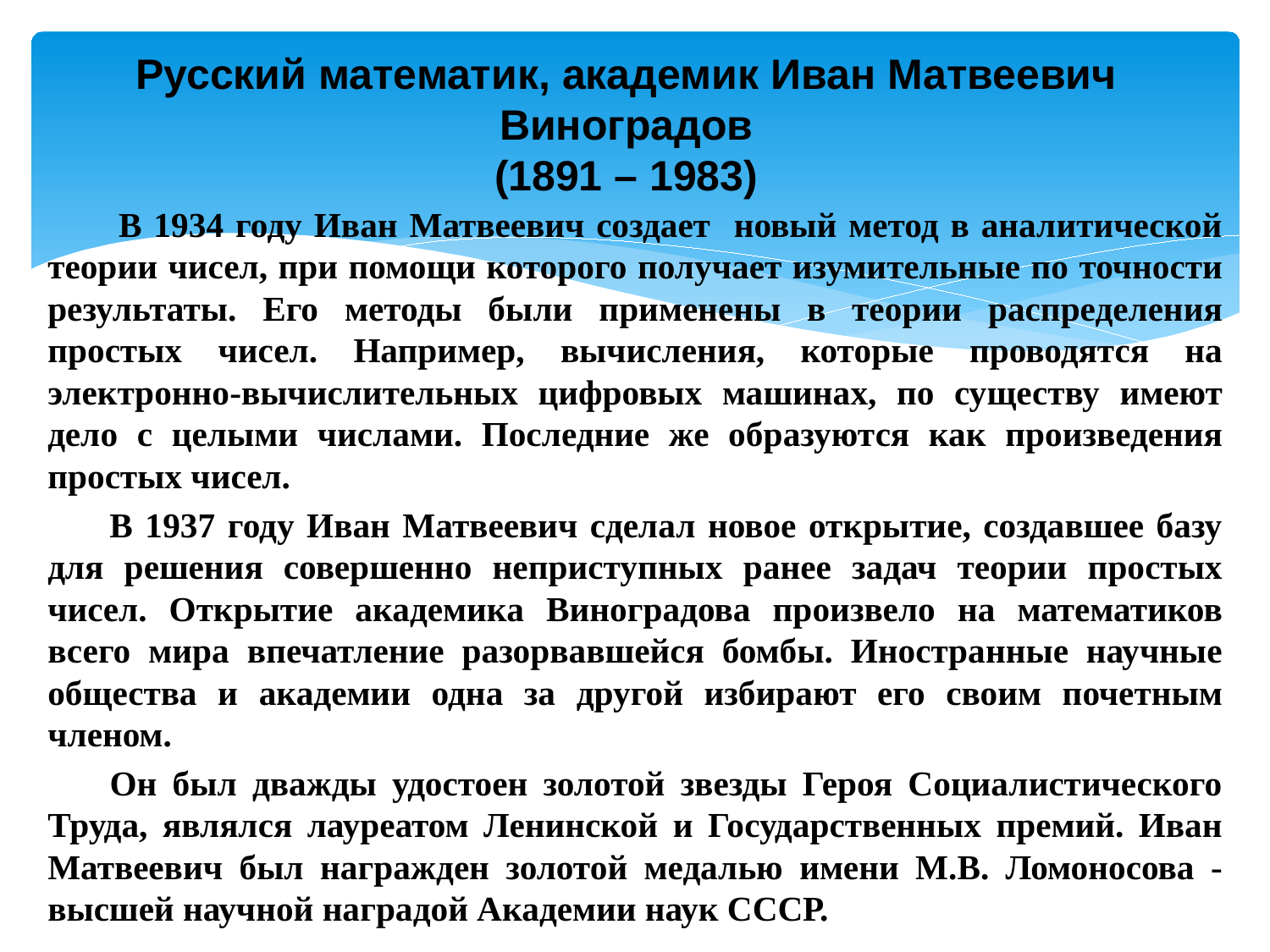

# Русский математик, академик Иван Матвеевич Виноградов (1891 – 1983)
      В 1934 году Иван Матвеевич создает  новый метод в аналитической теории чисел, при помощи которого получает изумительные по точности результаты. Его методы были применены в теории распределения простых чисел. Например, вычисления, которые проводятся на электронно-вычислительных цифровых машинах, по существу имеют дело с целыми числами. Последние же образуются как произведения простых чисел.
     В 1937 году Иван Матвеевич сделал новое открытие, создавшее базу для решения совершенно неприступных ранее задач теории простых чисел. Открытие академика Виноградова произвело на математиков всего мира впечатление разорвавшейся бомбы. Иностранные научные общества и академии одна за другой избирают его своим почетным членом.
    Он был дважды удостоен золотой звезды Героя Социалистического Труда, являлся лауреатом Ленинской и Государственных премий. Иван Матвеевич был награжден золотой медалью имени М.В. Ломоносова - высшей научной наградой Академии наук СССР.